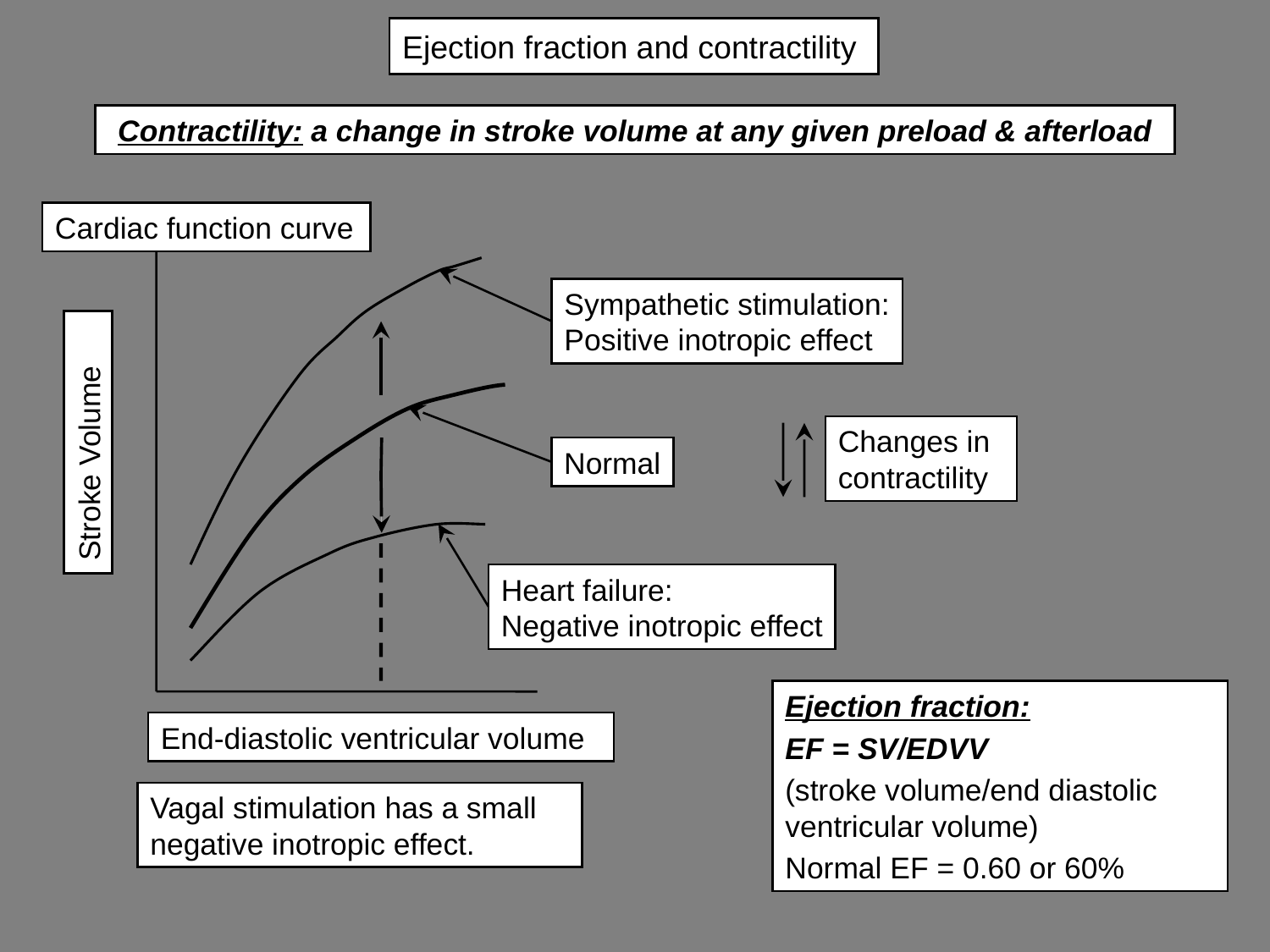

# Ejection fraction and contractility
Contractility: a change in stroke volume at any given preload & afterload
Cardiac function curve

Sympathetic stimulation:
Positive inotropic effect

Changes in contractility

Stroke Volume

Normal

Heart failure:
Negative inotropic effect
Ejection fraction:
EF = SV/EDVV
(stroke volume/end diastolic ventricular volume)
Normal EF = 0.60 or 60%
End-diastolic ventricular volume
Vagal stimulation has a small negative inotropic effect.